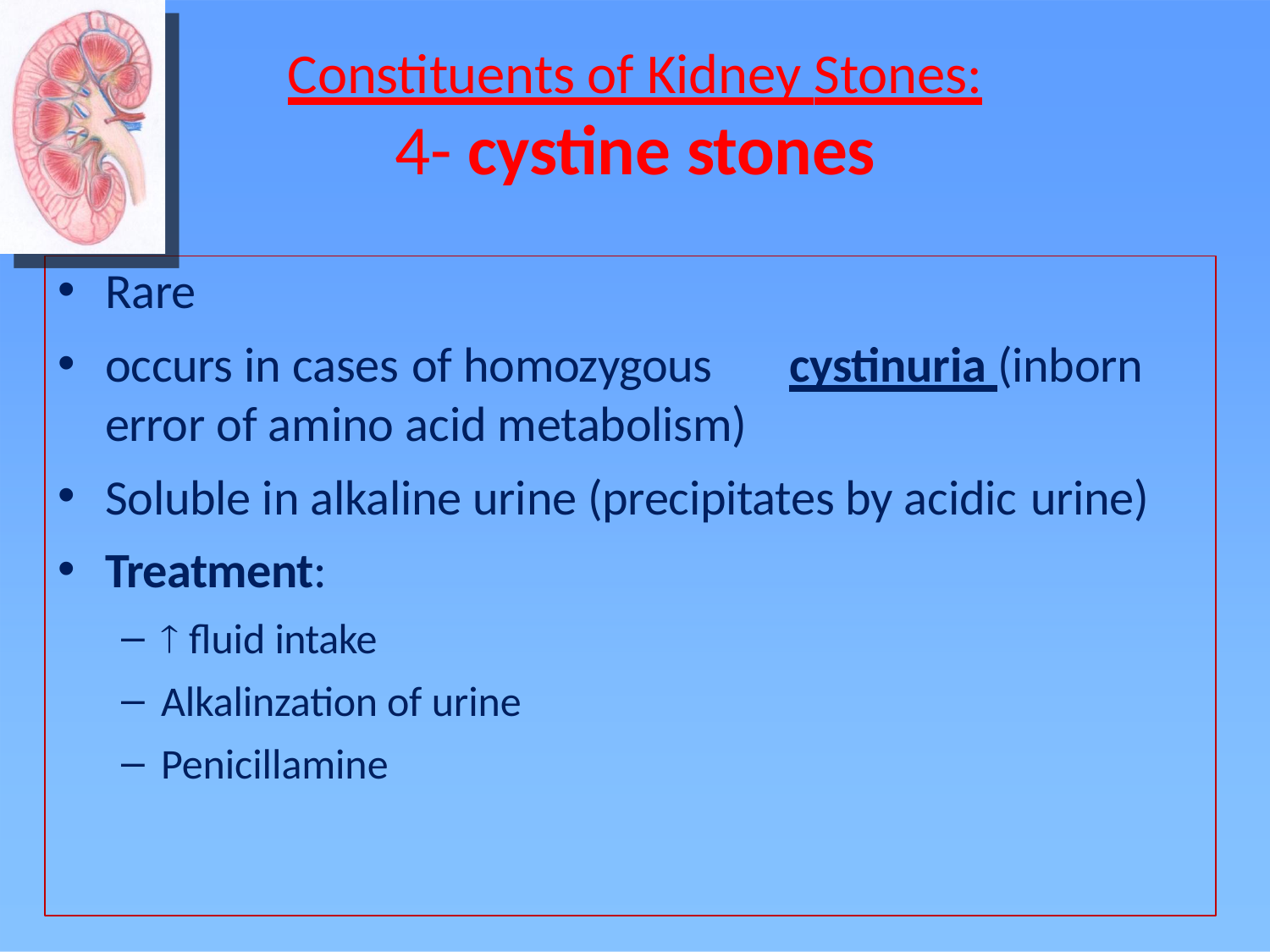

# Constituents of Kidney Stones:
4- cystine stones

Rare
occurs in cases of homozygous	cystinuria (inborn
error of amino acid metabolism)
Soluble in alkaline urine (precipitates by acidic urine)
Treatment:
↑ fluid intake
Alkalinzation of urine
Penicillamine